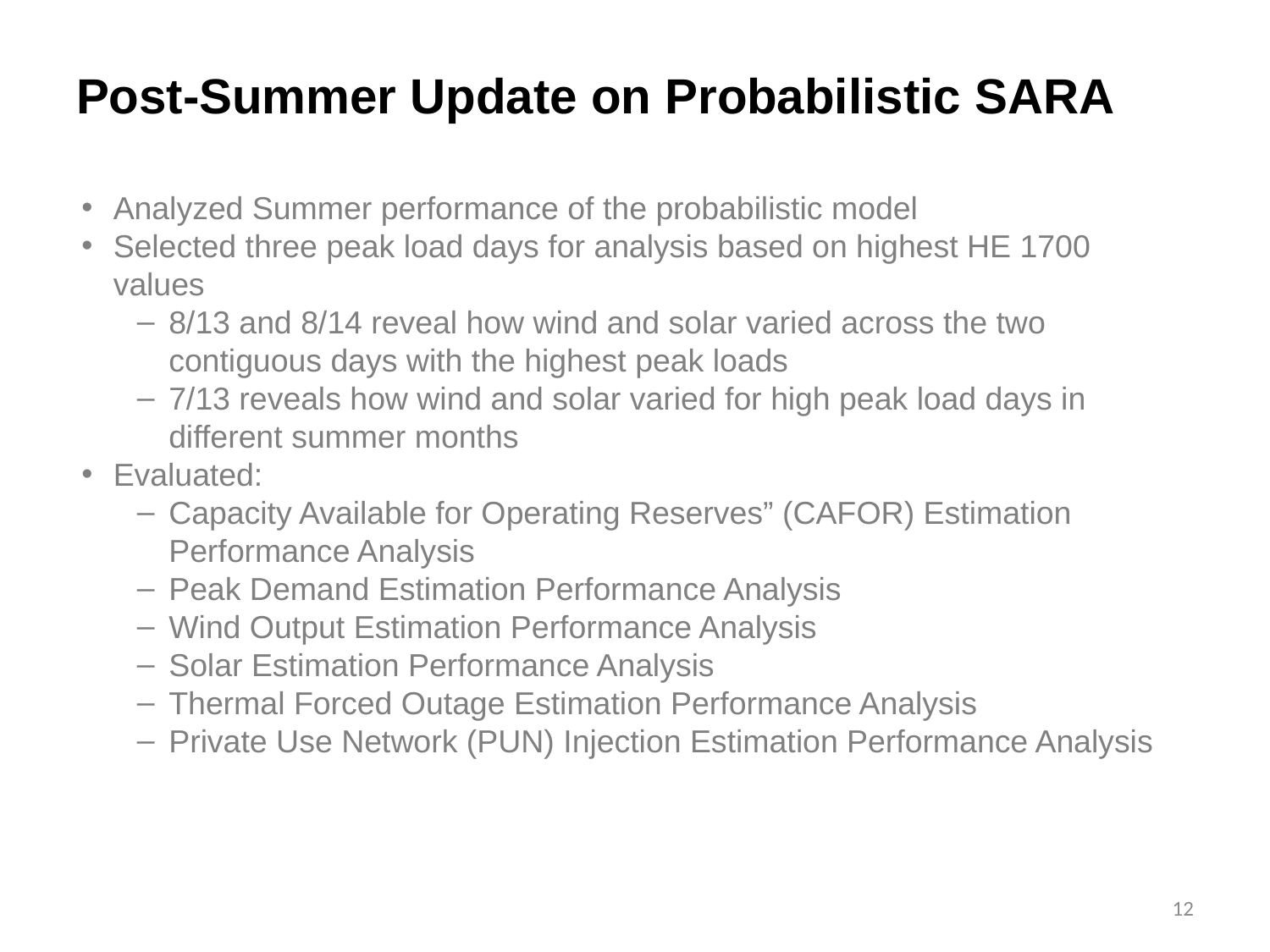

# Post-Summer Update on Probabilistic SARA

Analyzed Summer performance of the probabilistic model
Selected three peak load days for analysis based on highest HE 1700 values
8/13 and 8/14 reveal how wind and solar varied across the two contiguous days with the highest peak loads
7/13 reveals how wind and solar varied for high peak load days in different summer months
Evaluated:
Capacity Available for Operating Reserves” (CAFOR) Estimation Performance Analysis
Peak Demand Estimation Performance Analysis
Wind Output Estimation Performance Analysis
Solar Estimation Performance Analysis
Thermal Forced Outage Estimation Performance Analysis
Private Use Network (PUN) Injection Estimation Performance Analysis

12